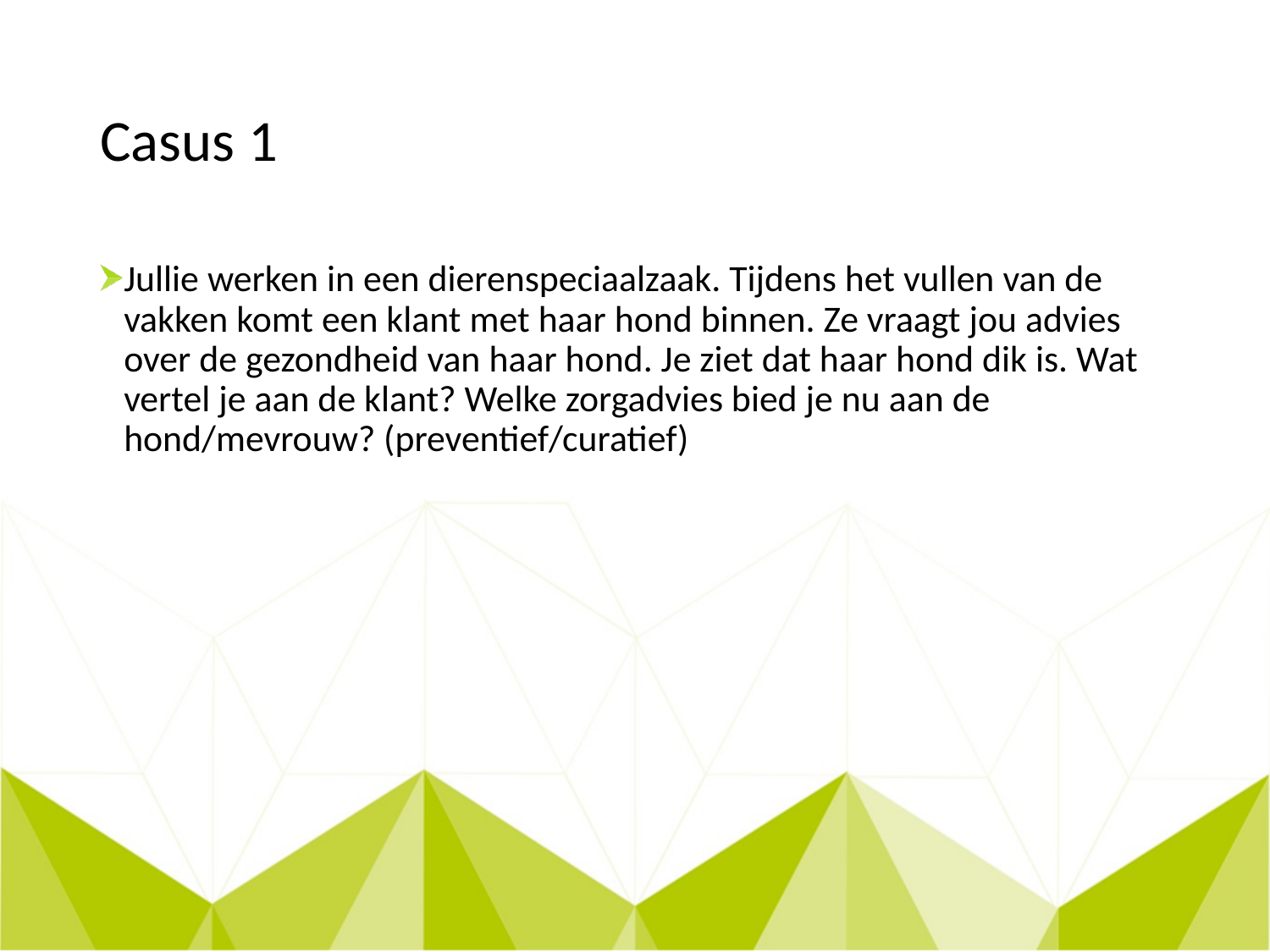

# Casus 1
Jullie werken in een dierenspeciaalzaak. Tijdens het vullen van de vakken komt een klant met haar hond binnen. Ze vraagt jou advies over de gezondheid van haar hond. Je ziet dat haar hond dik is. Wat vertel je aan de klant? Welke zorgadvies bied je nu aan de hond/mevrouw? (preventief/curatief)